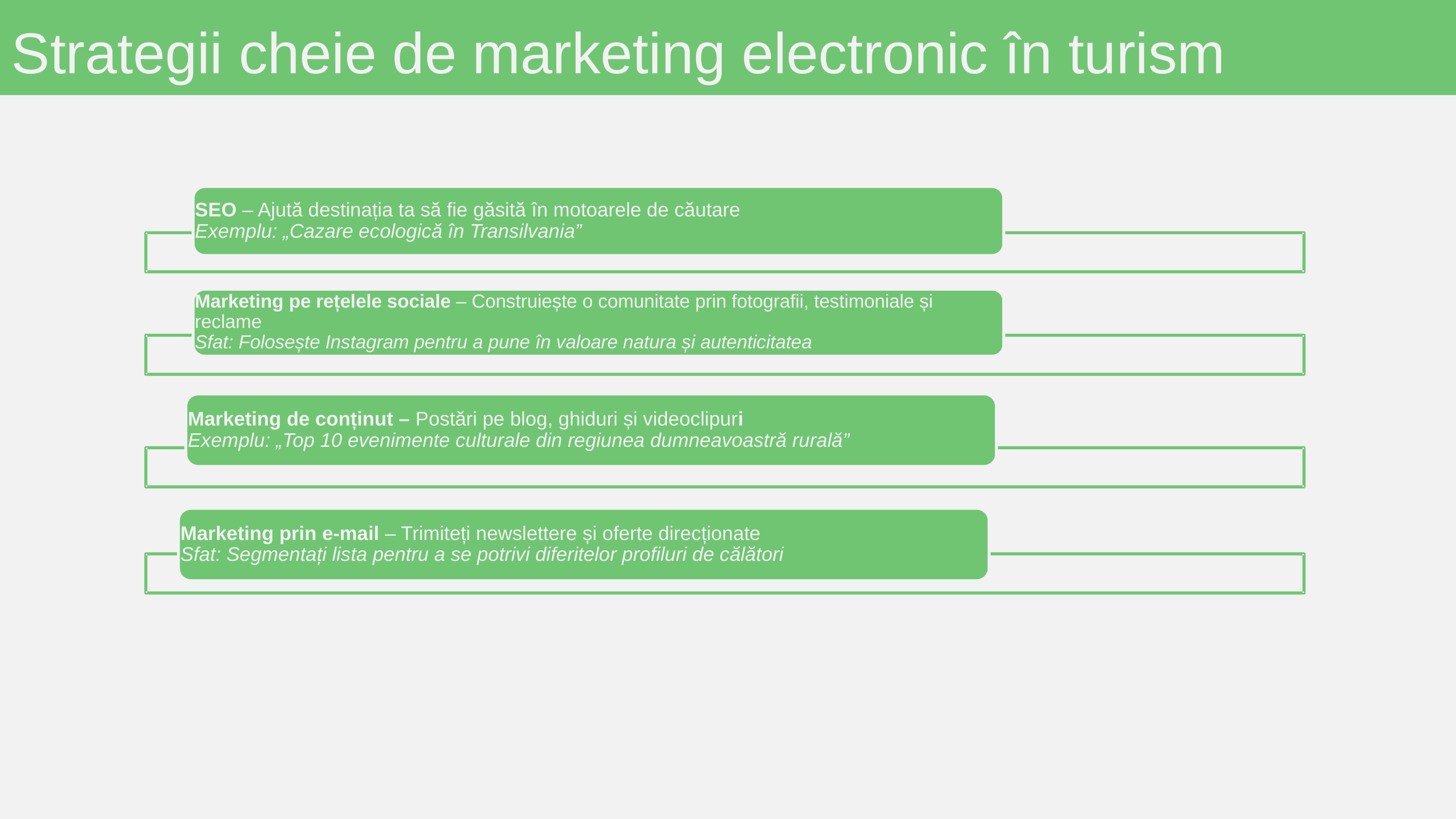

Strategii cheie de marketing electronic în turism

SEO – Ajută destinația ta să fie găsită în motoarele de căutare
Exemplu: „Cazare ecologică în Transilvania”

Marketing pe rețelele sociale – Construiește o comunitate prin fotografii, testimoniale și reclame
Sfat: Folosește Instagram pentru a pune în valoare natura și autenticitatea

Marketing de conținut – Postări pe blog, ghiduri și videoclipuri
Exemplu: „Top 10 evenimente culturale din regiunea dumneavoastră rurală”

Marketing prin e-mail – Trimiteți newslettere și oferte direcționate
Sfat: Segmentați lista pentru a se potrivi diferitelor profiluri de călători